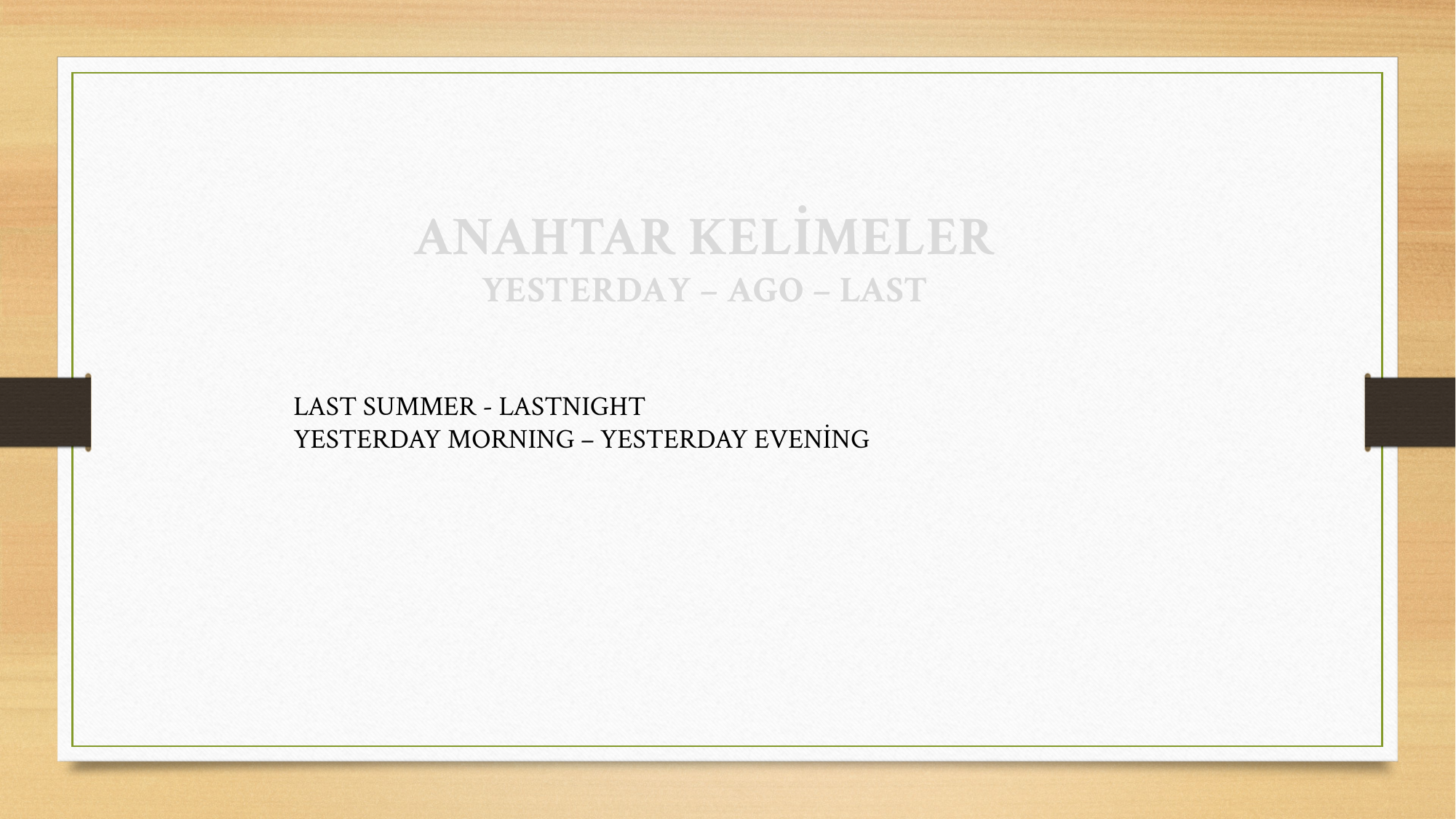

ANAHTAR KELİMELER
YESTERDAY – AGO – LAST

LAST SUMMER - LASTNIGHT
YESTERDAY MORNING – YESTERDAY EVENİNG